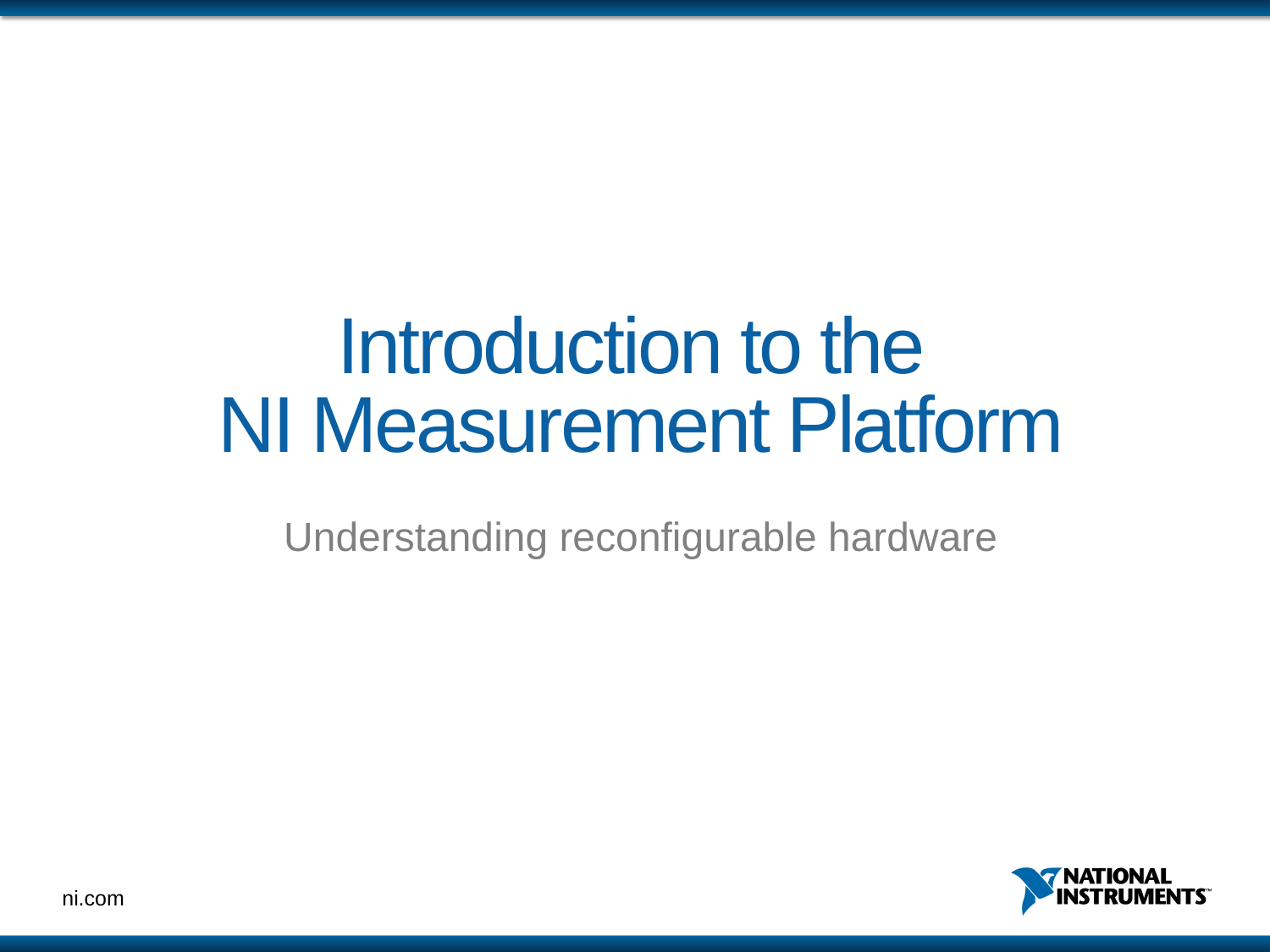

# Introduction to the NI Measurement Platform
Understanding reconfigurable hardware